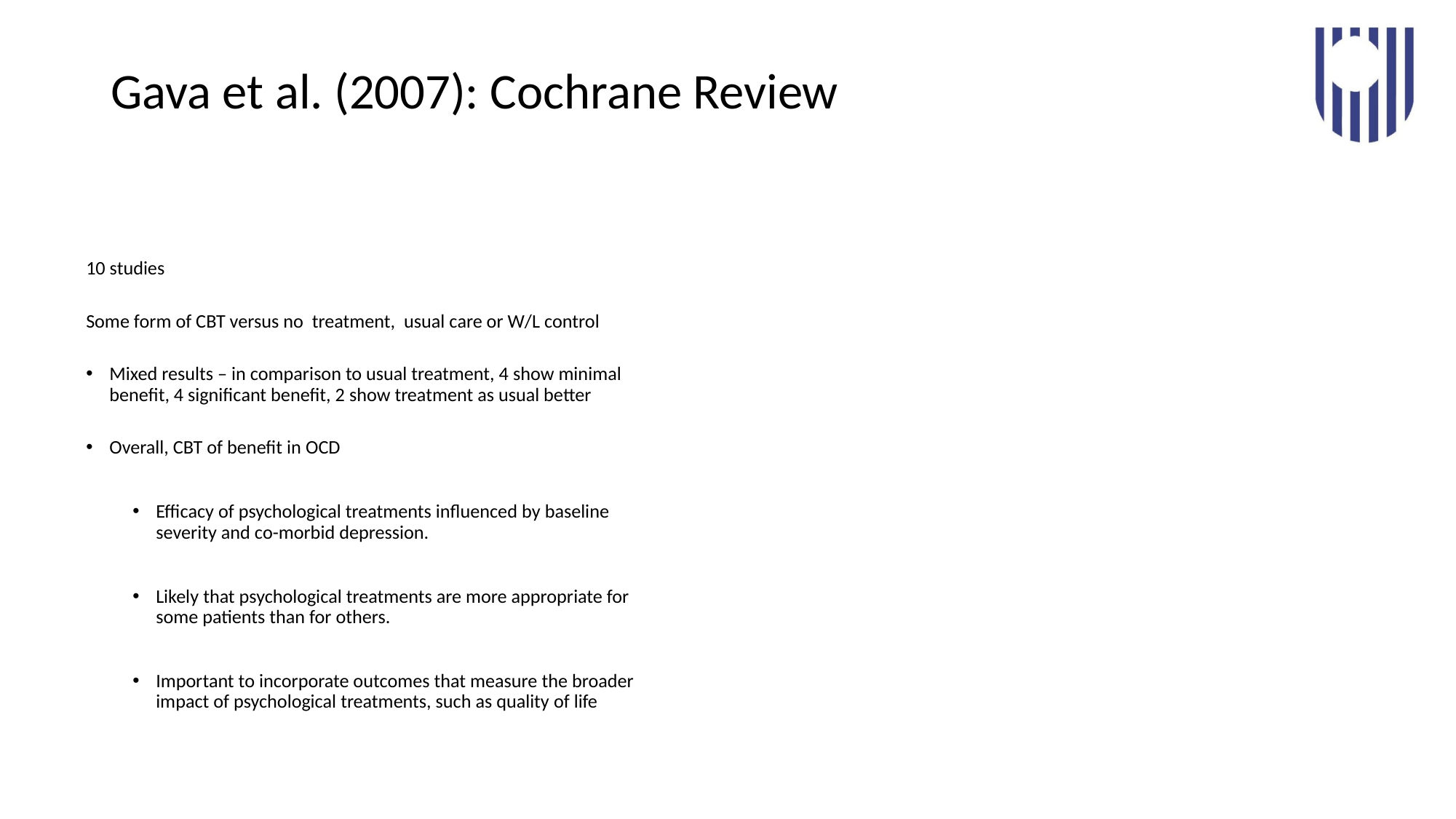

# Gava et al. (2007): Cochrane Review

10 studies

Some form of CBT versus no  treatment,  usual care or W/L control

Mixed results – in comparison to usual treatment, 4 show minimal benefit, 4 significant benefit, 2 show treatment as usual better

Overall, CBT of benefit in OCD

Efficacy of psychological treatments influenced by baseline severity and co-morbid depression.

Likely that psychological treatments are more appropriate for some patients than for others.

Important to incorporate outcomes that measure the broader impact of psychological treatments, such as quality of life